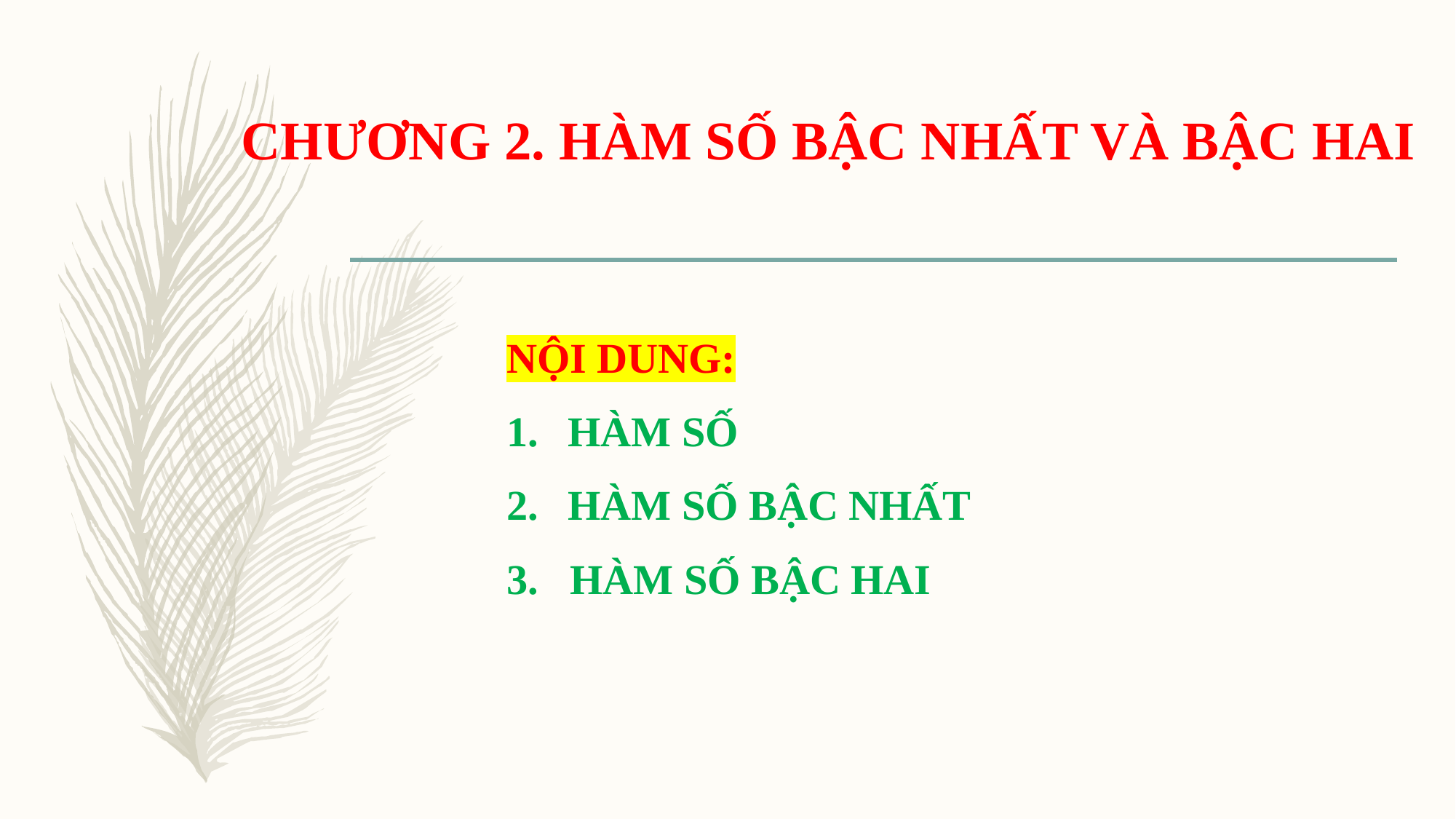

CHƯƠNG 2. HÀM SỐ BẬC NHẤT VÀ BẬC HAI
NỘI DUNG:
HÀM SỐ
HÀM SỐ BẬC NHẤT
3.   HÀM SỐ BẬC HAI